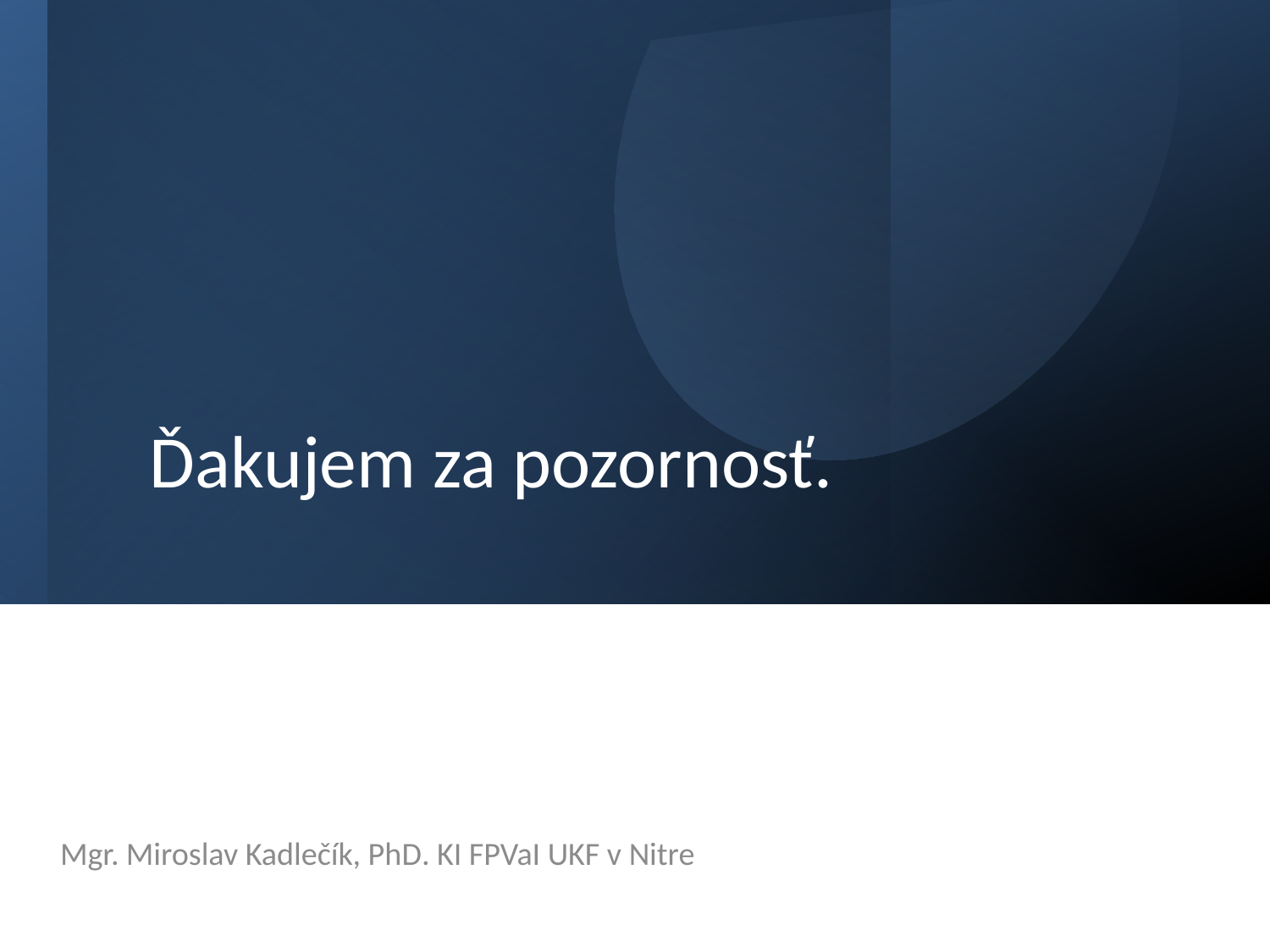

# Ďakujem za pozornosť.
Mgr. Miroslav Kadlečík, PhD. KI FPVaI UKF v Nitre